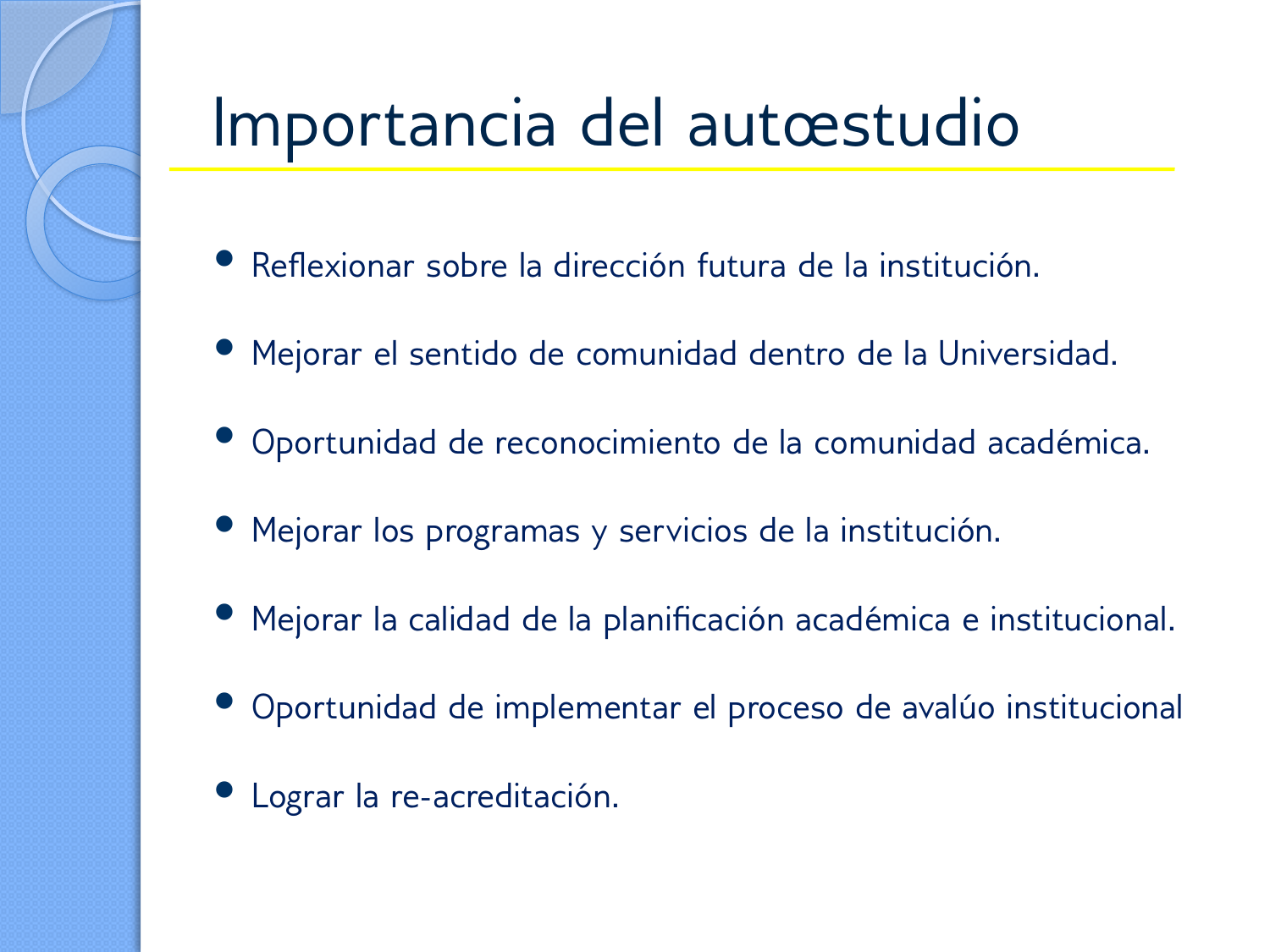

# Importancia del autoestudio

Reflexionar sobre la dirección futura de la institución.

Mejorar el sentido de comunidad dentro de la Universidad.

Oportunidad de reconocimiento de la comunidad académica.

Mejorar los programas y servicios de la institución.

Mejorar la calidad de la planificación académica e institucional.

Oportunidad de implementar el proceso de avalúo institucional

Lograr la re-acreditación.